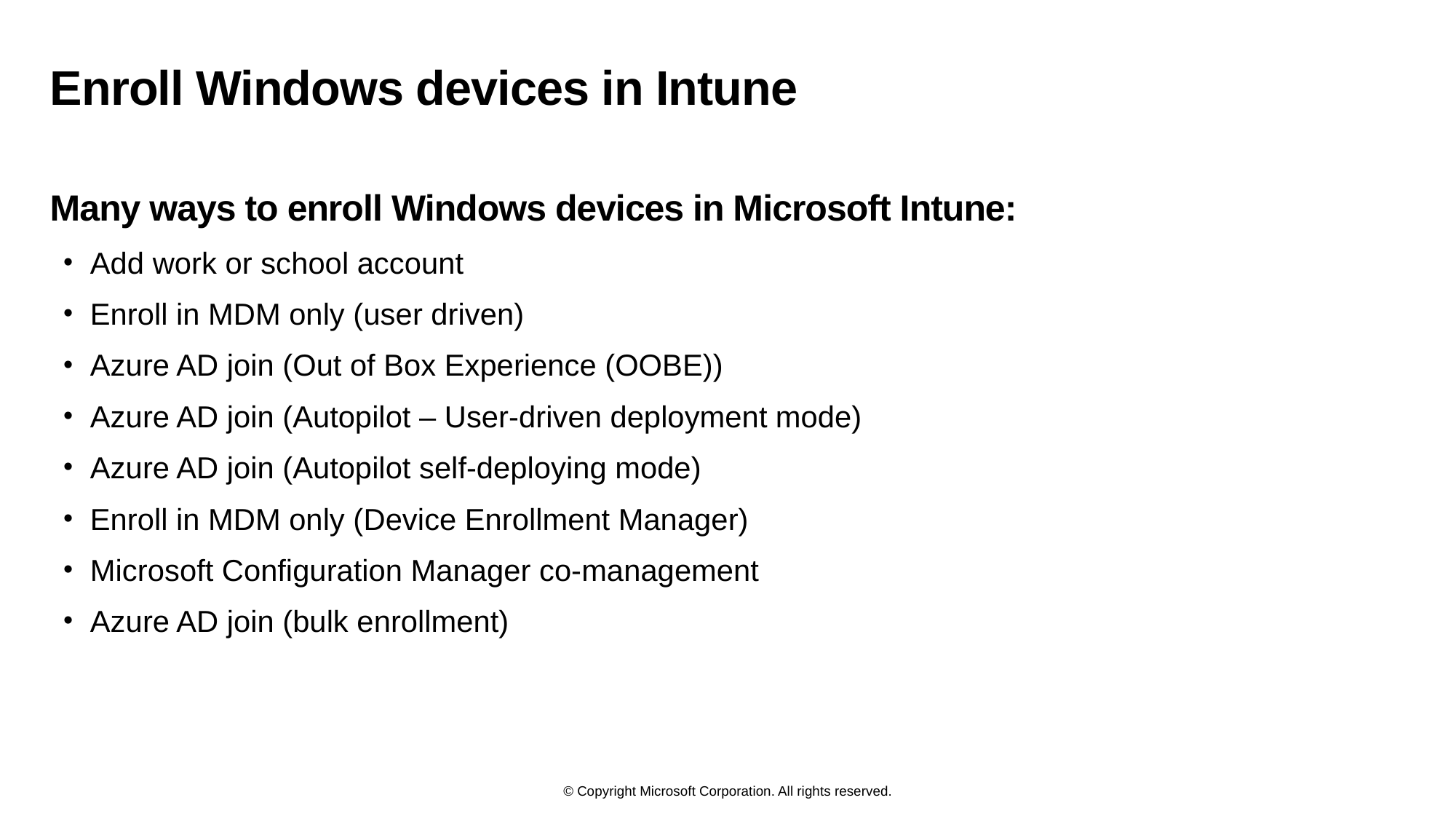

# Enroll Windows devices in Intune
Many ways to enroll Windows devices in Microsoft Intune:
Add work or school account
Enroll in MDM only (user driven)
Azure AD join (Out of Box Experience (OOBE))
Azure AD join (Autopilot – User-driven deployment mode)
Azure AD join (Autopilot self-deploying mode)
Enroll in MDM only (Device Enrollment Manager)
Microsoft Configuration Manager co-management
Azure AD join (bulk enrollment)